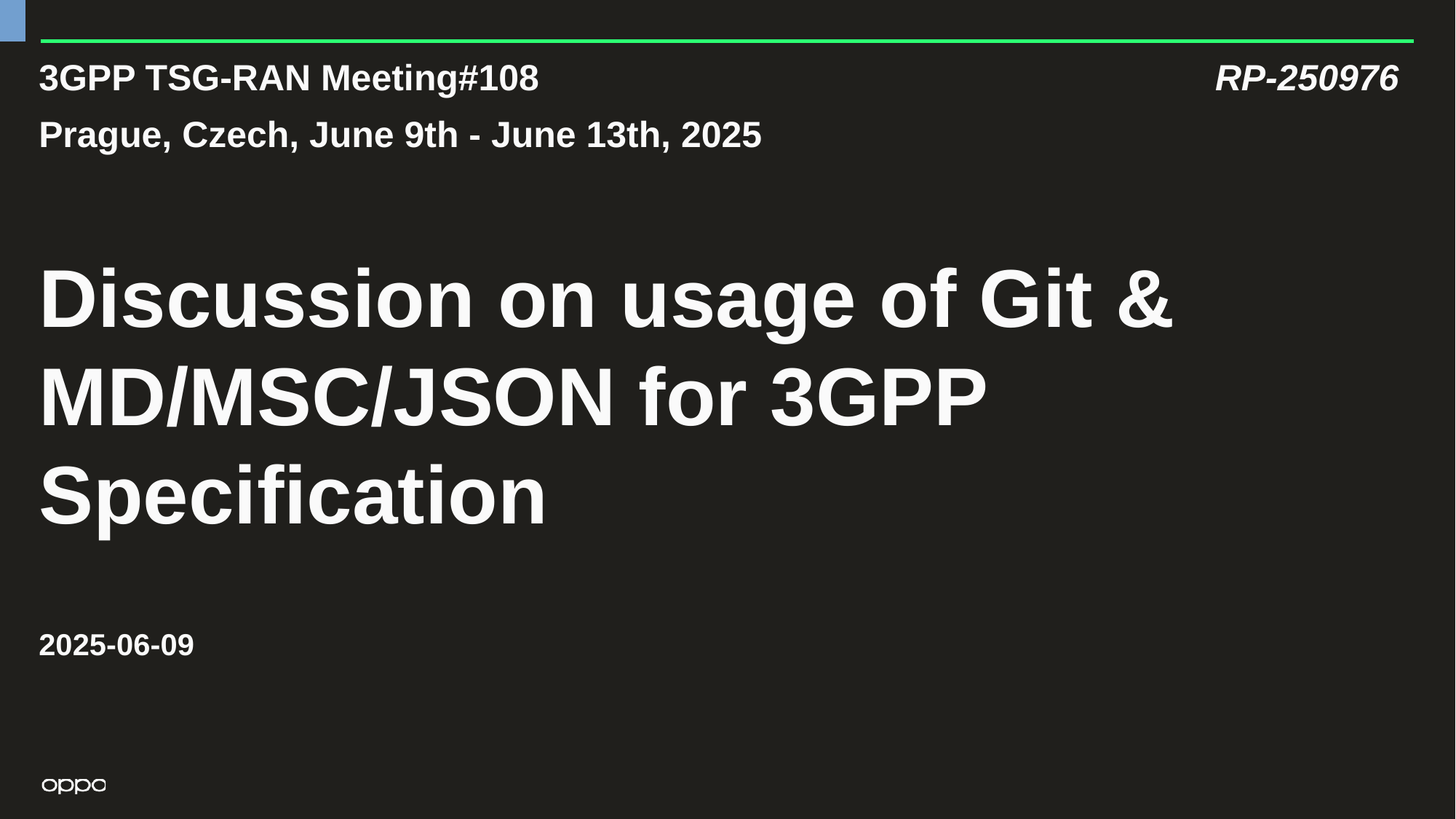

3GPP TSG-RAN Meeting#108
Prague, Czech, June 9th - June 13th, 2025

RP-250976

# Discussion on usage of Git & MD/MSC/JSON for 3GPP Specification
2025-06-09
1